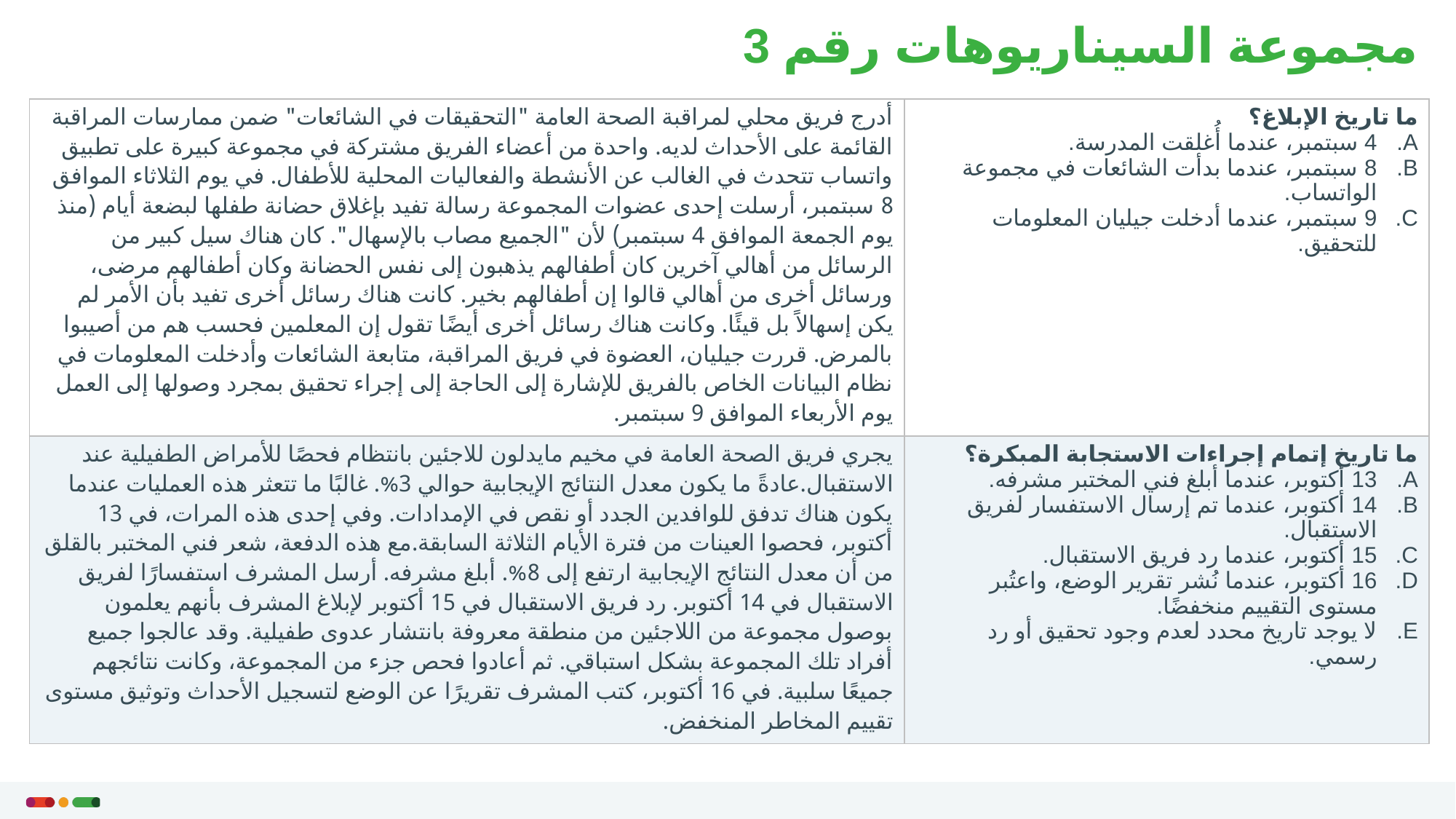

# مجموعة السيناريوهات رقم 3
| أدرج فريق محلي لمراقبة الصحة العامة "التحقيقات في الشائعات" ضمن ممارسات المراقبة القائمة على الأحداث لديه. واحدة من أعضاء الفريق مشتركة في مجموعة كبيرة على تطبيق واتساب تتحدث في الغالب عن الأنشطة والفعاليات المحلية للأطفال. في يوم الثلاثاء الموافق 8 سبتمبر، أرسلت إحدى عضوات المجموعة رسالة تفيد بإغلاق حضانة طفلها لبضعة أيام (منذ يوم الجمعة الموافق 4 سبتمبر) لأن "الجميع مصاب بالإسهال". كان هناك سيل كبير من الرسائل من أهالي آخرين كان أطفالهم يذهبون إلى نفس الحضانة وكان أطفالهم مرضى، ورسائل أخرى من أهالي قالوا إن أطفالهم بخير. كانت هناك رسائل أخرى تفيد بأن الأمر لم يكن إسهالاً بل قيئًا. وكانت هناك رسائل أخرى أيضًا تقول إن المعلمين فحسب هم من أصيبوا بالمرض. قررت جيليان، العضوة في فريق المراقبة، متابعة الشائعات وأدخلت المعلومات في نظام البيانات الخاص بالفريق للإشارة إلى الحاجة إلى إجراء تحقيق بمجرد وصولها إلى العمل يوم الأربعاء الموافق 9 سبتمبر. | ما تاريخ الإبلاغ؟ 4 سبتمبر، عندما أُغلقت المدرسة. 8 سبتمبر، عندما بدأت الشائعات في مجموعة الواتساب. 9 سبتمبر، عندما أدخلت جيليان المعلومات للتحقيق. |
| --- | --- |
| يجري فريق الصحة العامة في مخيم مايدلون للاجئين بانتظام فحصًا للأمراض الطفيلية عند الاستقبال.عادةً ما يكون معدل النتائج الإيجابية حوالي 3%. غالبًا ما تتعثر هذه العمليات عندما يكون هناك تدفق للوافدين الجدد أو نقص في الإمدادات. وفي إحدى هذه المرات، في 13 أكتوبر، فحصوا العينات من فترة الأيام الثلاثة السابقة.مع هذه الدفعة، شعر فني المختبر بالقلق من أن معدل النتائج الإيجابية ارتفع إلى 8%. أبلغ مشرفه. أرسل المشرف استفسارًا لفريق الاستقبال في 14 أكتوبر. رد فريق الاستقبال في 15 أكتوبر لإبلاغ المشرف بأنهم يعلمون بوصول مجموعة من اللاجئين من منطقة معروفة بانتشار عدوى طفيلية. وقد عالجوا جميع أفراد تلك المجموعة بشكل استباقي. ثم أعادوا فحص جزء من المجموعة، وكانت نتائجهم جميعًا سلبية. في 16 أكتوبر، كتب المشرف تقريرًا عن الوضع لتسجيل الأحداث وتوثيق مستوى تقييم المخاطر المنخفض. | ما تاريخ إتمام إجراءات الاستجابة المبكرة؟ 13 أكتوبر، عندما أبلغ فني المختبر مشرفه. 14 أكتوبر، عندما تم إرسال الاستفسار لفريق الاستقبال.  15 أكتوبر، عندما رد فريق الاستقبال.  16 أكتوبر، عندما نُشر تقرير الوضع، واعتُبر مستوى التقييم منخفضًا. لا يوجد تاريخ محدد لعدم وجود تحقيق أو رد رسمي. |